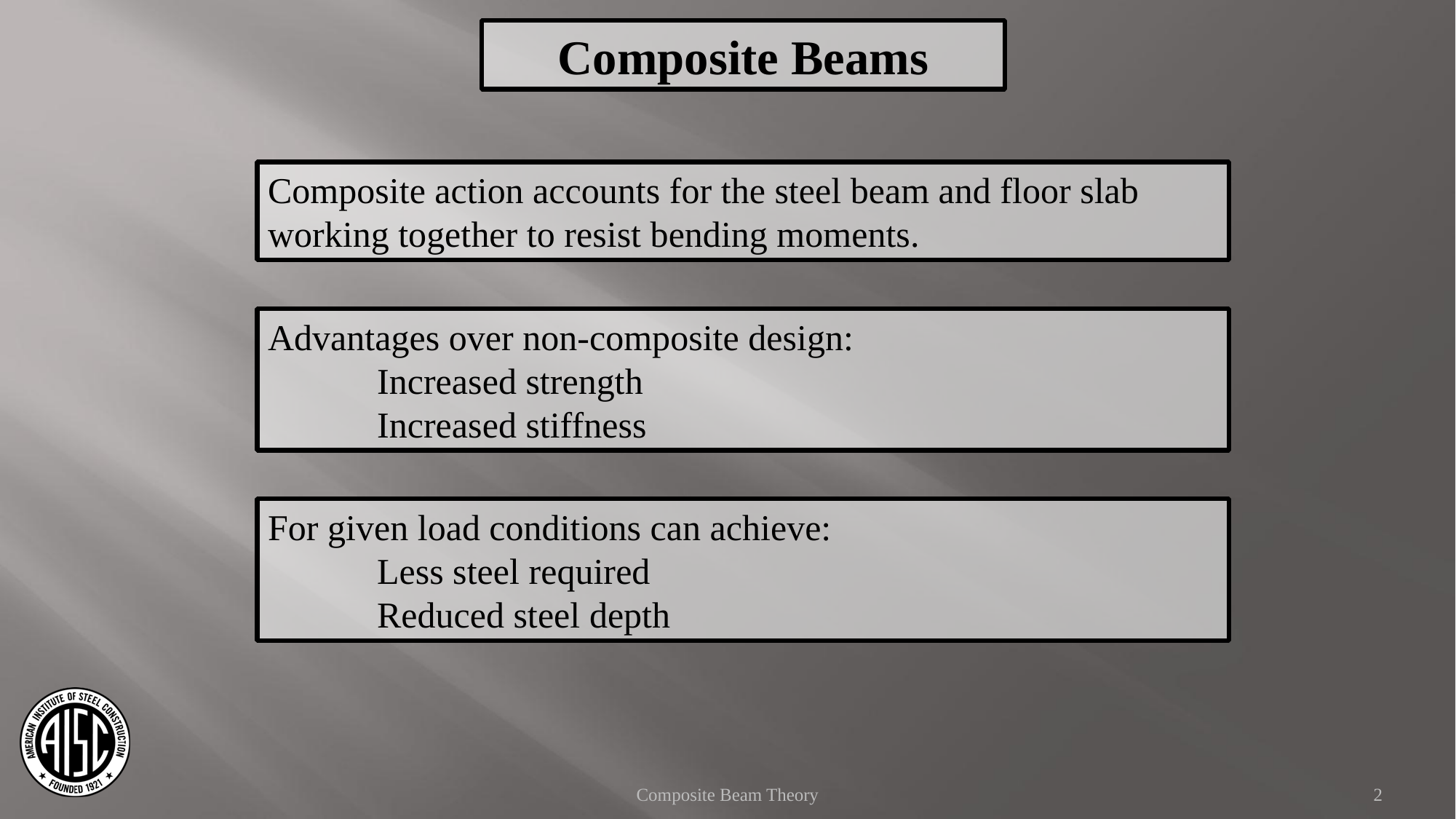

Composite Beams
Composite action accounts for the steel beam and floor slab working together to resist bending moments.
Advantages over non-composite design:
	Increased strength
	Increased stiffness
For given load conditions can achieve:
	Less steel required
	Reduced steel depth
Composite Beam Theory
2